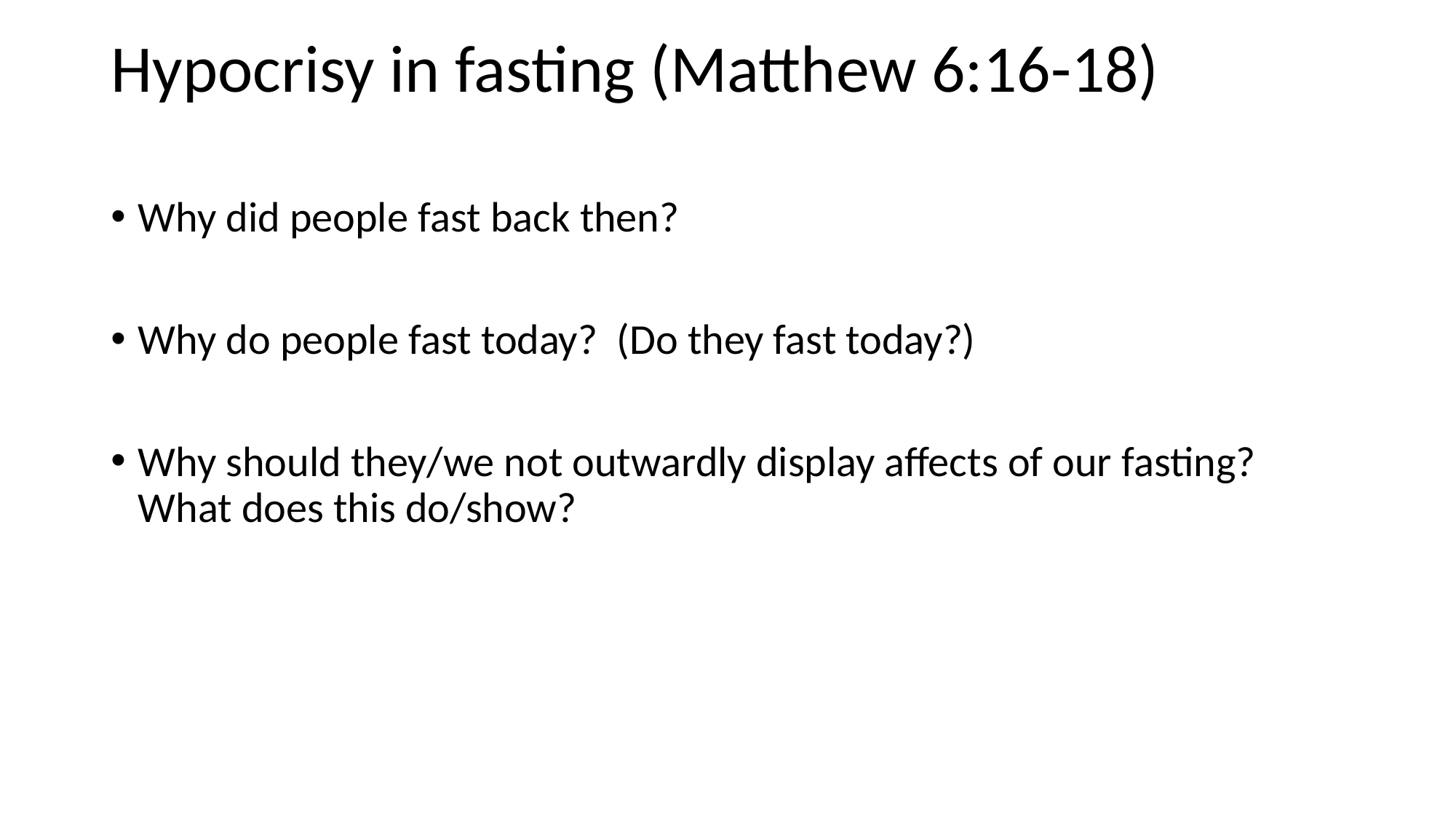

# Hypocrisy in fasting (Matthew 6:16-18)

Why did people fast back then?

Why do people fast today?  (Do they fast today?)

Why should they/we not outwardly display affects of our fasting?  What does this do/show?